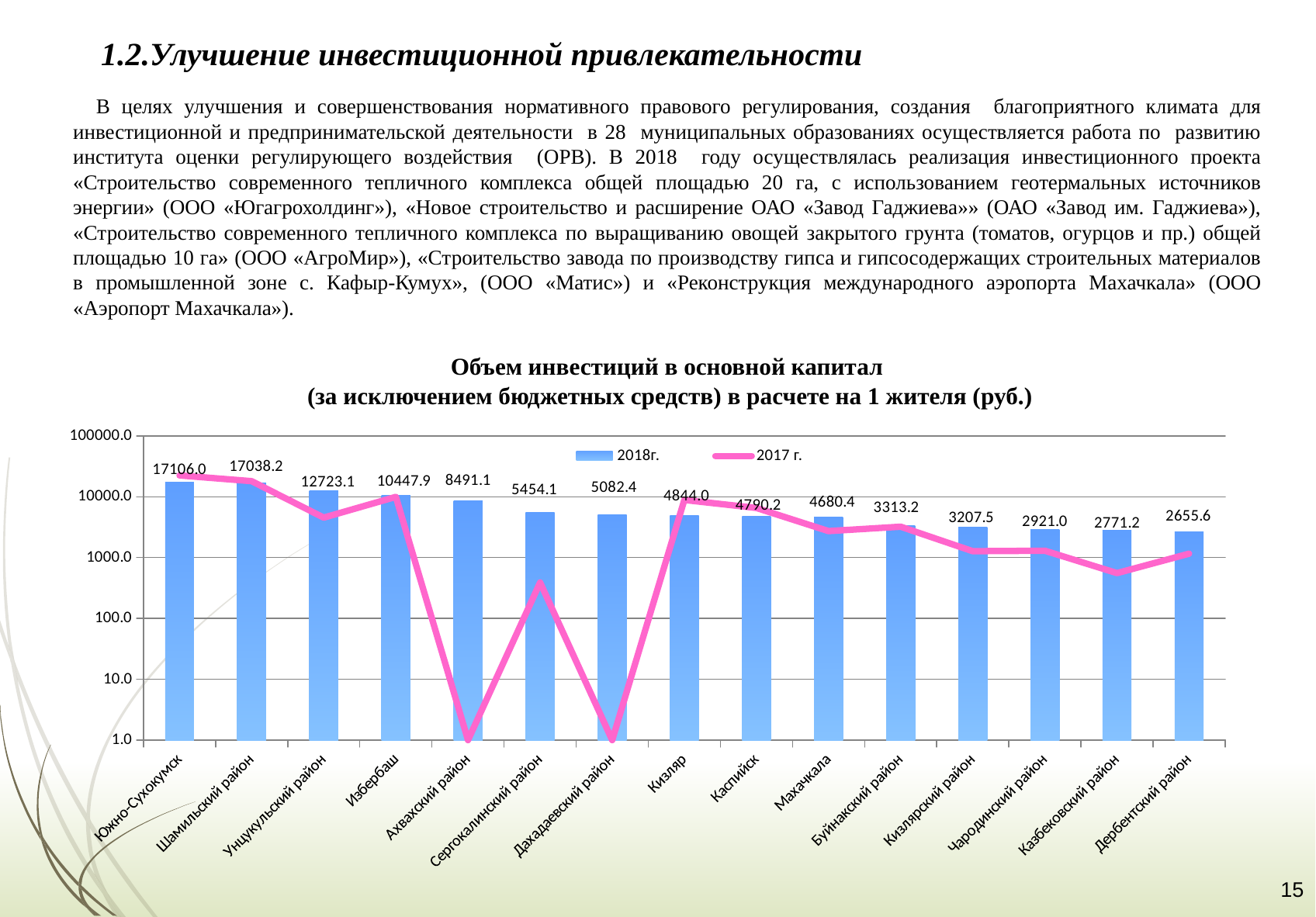

# 1.2.Улучшение инвестиционной привлекательности
В целях улучшения и совершенствования нормативного правового регулирования, создания  благоприятного климата для инвестиционной и предпринимательской деятельности  в 28  муниципальных образованиях осуществляется работа по  развитию института оценки регулирующего воздействия  (ОРВ). В 2018  году осуществлялась реализация инвестиционного проекта «Строительство современного тепличного комплекса общей площадью 20 га, с использованием геотермальных источников энергии» (ООО «Югагрохолдинг»), «Новое строительство и расширение ОАО «Завод Гаджиева»» (ОАО «Завод им. Гаджиева»), «Строительство современного тепличного комплекса по выращиванию овощей закрытого грунта (томатов, огурцов и пр.) общей площадью 10 га» (ООО «АгроМир»), «Строительство завода по производству гипса и гипсосодержащих строительных материалов в промышленной зоне с. Кафыр-Кумух», (ООО «Матис») и «Реконструкция международного аэропорта Махачкала» (ООО «Аэропорт Махачкала»).
Объем инвестиций в основной капитал
 (за исключением бюджетных средств) в расчете на 1 жителя (руб.)

### Chart

| Category | 2018г. | 2017 г. |
|---|---|---|
| Южно-Сухокумск | 17106.0 | 22370.9 |
| Шамильский район | 17038.2 | 18031.0 |
| Унцукульский район | 12723.1 | 4536.7 |
| Избербаш | 10447.9 | 9947.3 |
| Ахвахский район | 8491.1 | 1.0 |
| Сергокалинский район | 5454.1 | 389.4 |
| Дахадаевский район | 5082.4 | 1.0 |
| Кизляр | 4844.0 | 8836.7 |
| Каспийск | 4790.2 | 6539.4 |
| Махачкала | 4680.4 | 2724.5 |
| Буйнакский район | 3313.2 | 3219.3 |
| Кизлярский район | 3207.5 | 1272.0 |
| Чародинский район | 2921.0 | 1296.1 |
| Казбековский район | 2771.2 | 556.1 |
| Дербентский район | 2655.6 | 1159.4 |
15